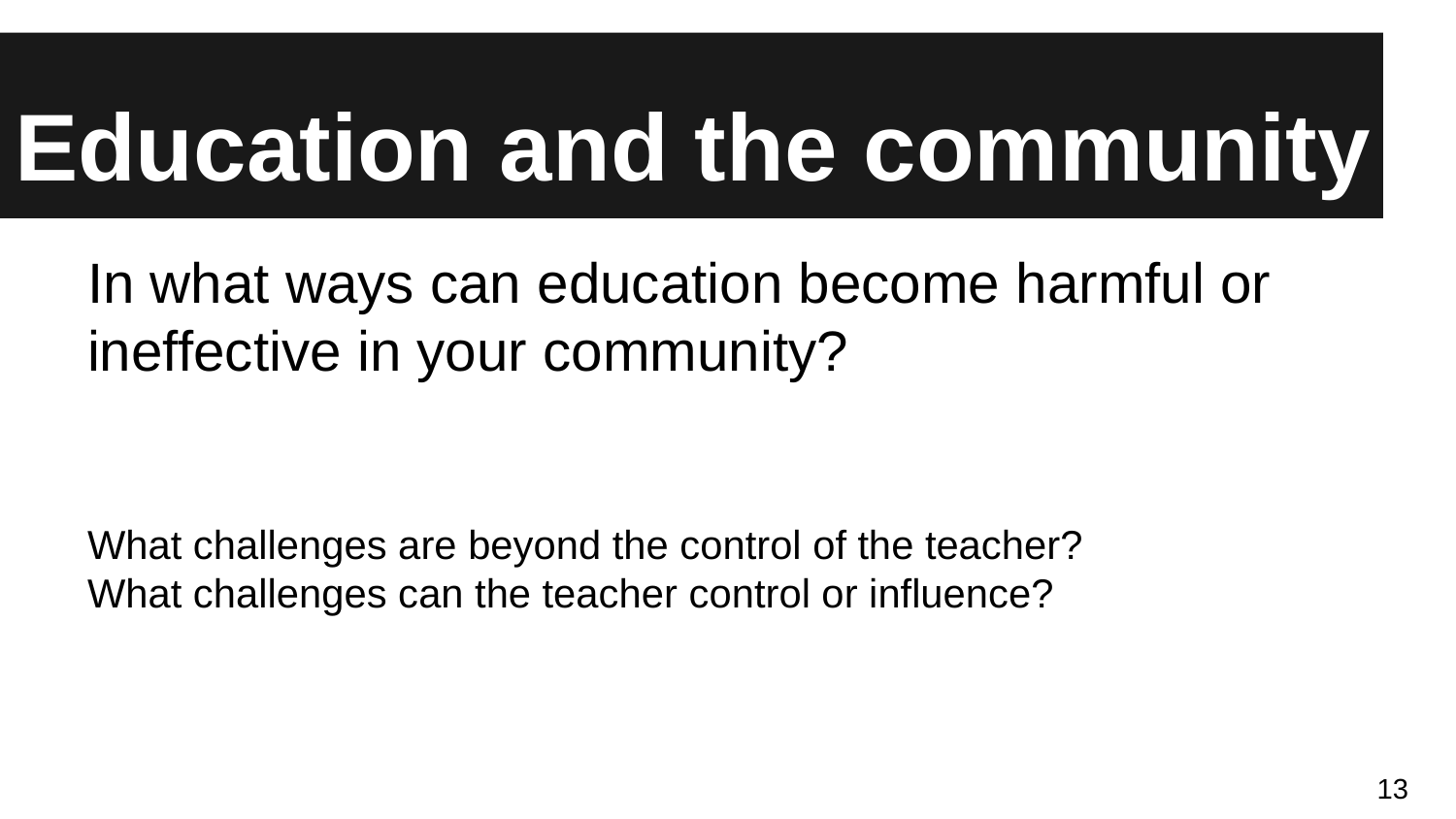

# Education and the community
In what ways can education become harmful or ineffective in your community?

What challenges are beyond the control of the teacher?
What challenges can the teacher control or influence?

13